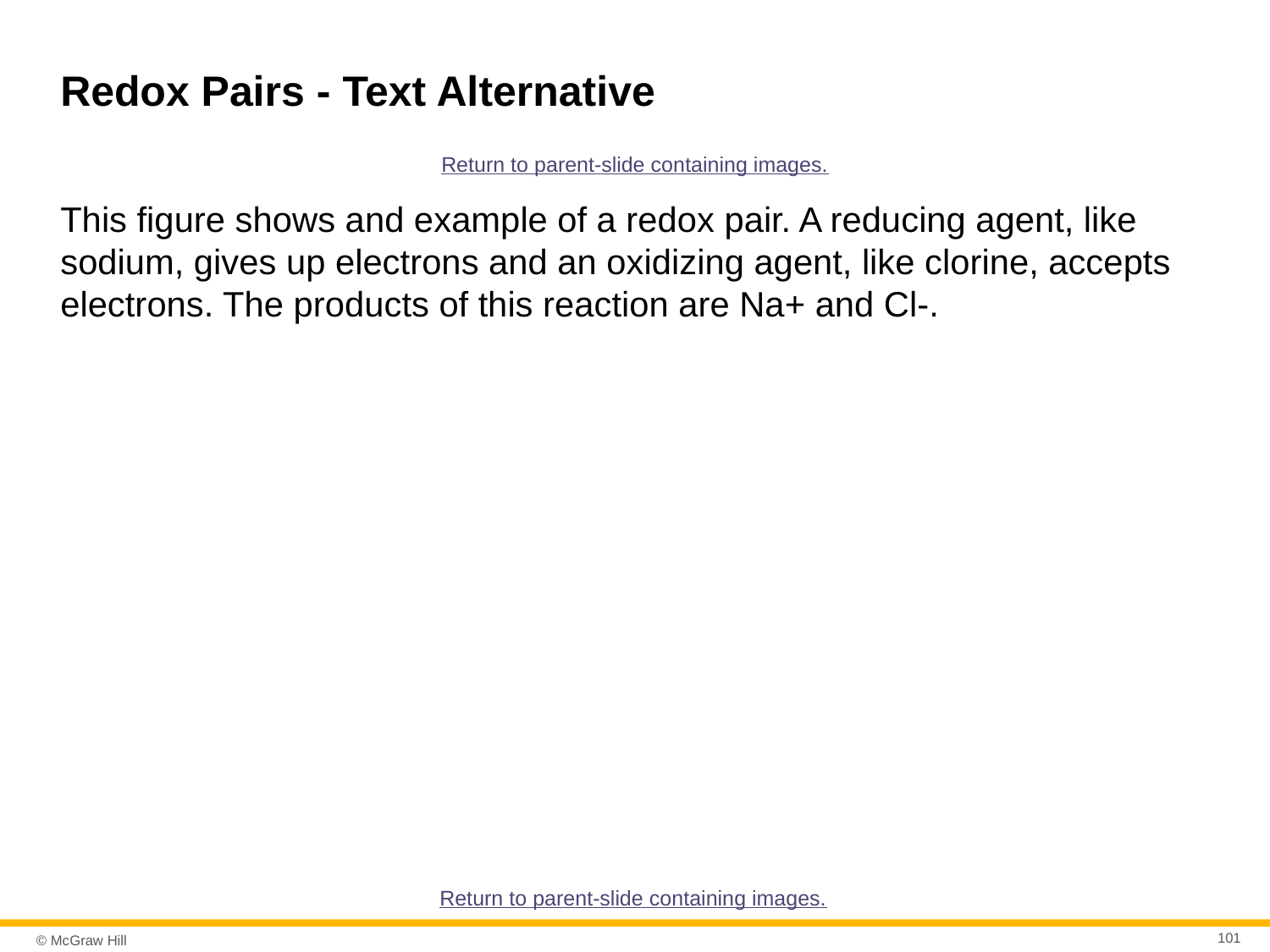

# Redox Pairs - Text Alternative
Return to parent-slide containing images.
This figure shows and example of a redox pair. A reducing agent, like sodium, gives up electrons and an oxidizing agent, like clorine, accepts electrons. The products of this reaction are Na+ and Cl-.
Return to parent-slide containing images.